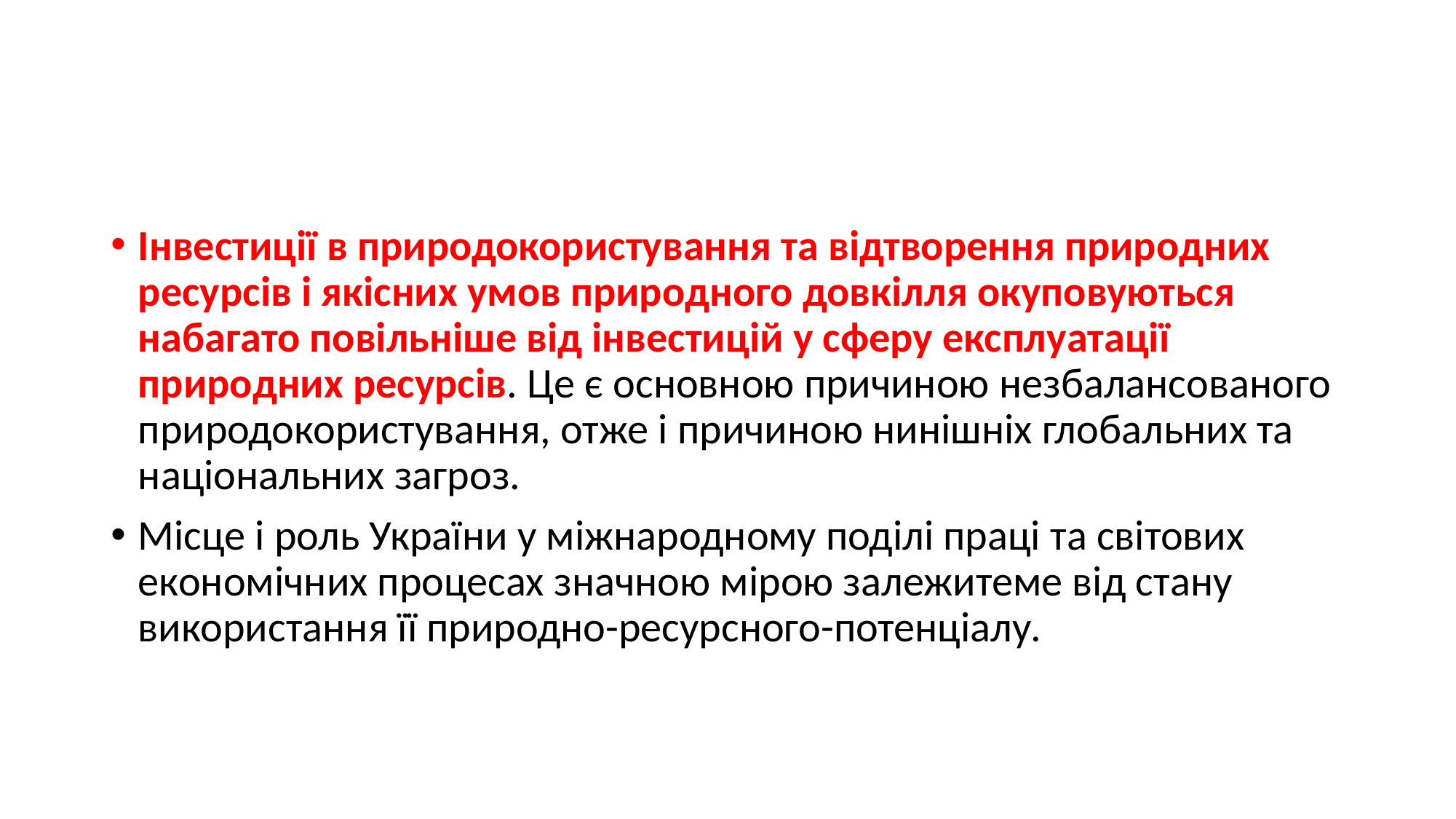

#
Інвестиції в природокористування та відтворення природних ресурсів і якісних умов природного довкілля окуповуються набагато повільніше від інвестицій у сферу експлуатації природних ресурсів. Це є основною причиною незбалансованого природокористування, отже і причиною нинішніх глобальних та національних загроз.
Місце і роль України у міжнародному поділі праці та світових економічних процесах значною мірою залежитеме від стану використання її природно-ресурсного-потенціалу.